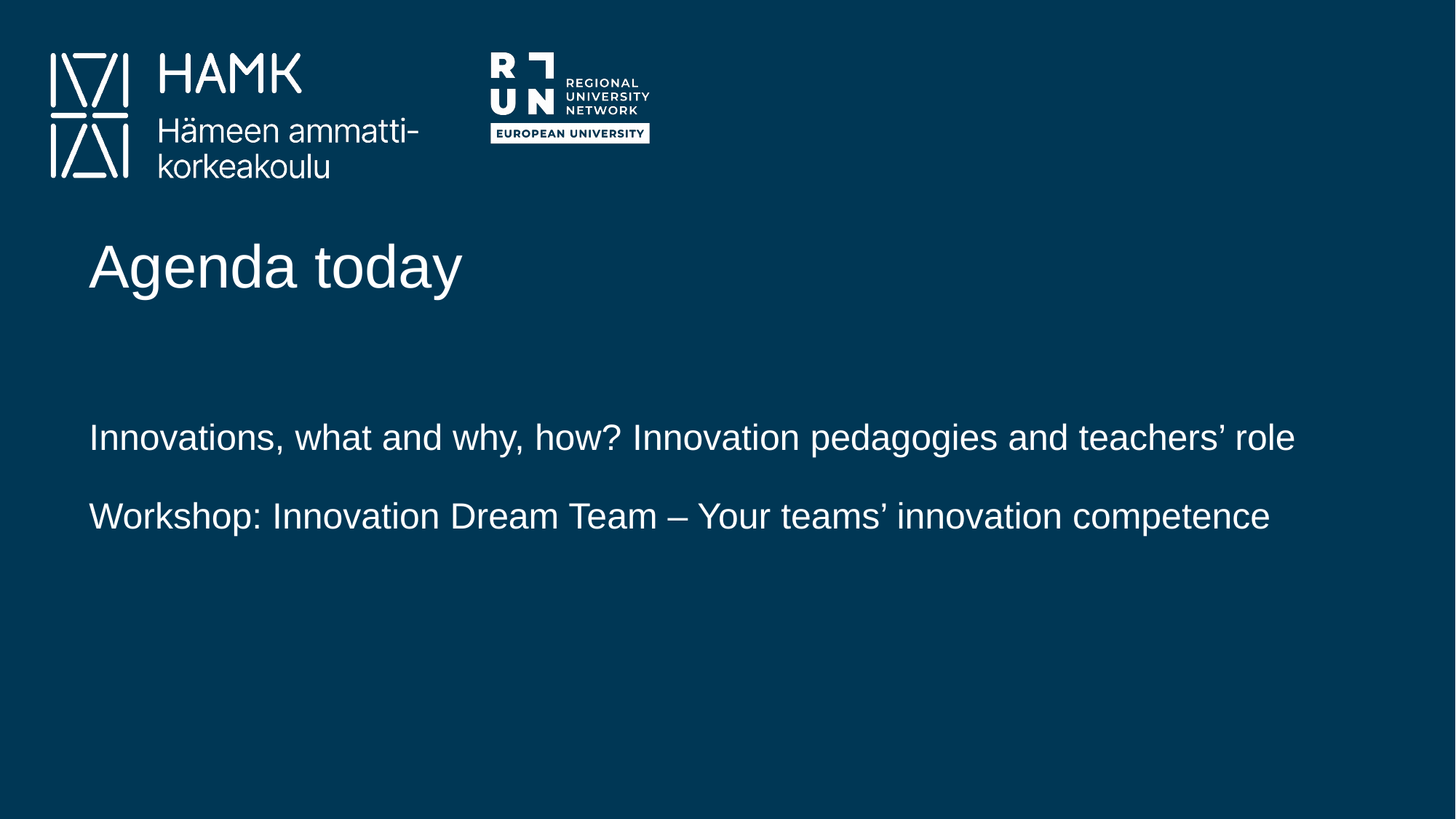

# Agenda today Innovations, what and why, how? Innovation pedagogies and teachers’ role Workshop: Innovation Dream Team – Your teams’ innovation competence